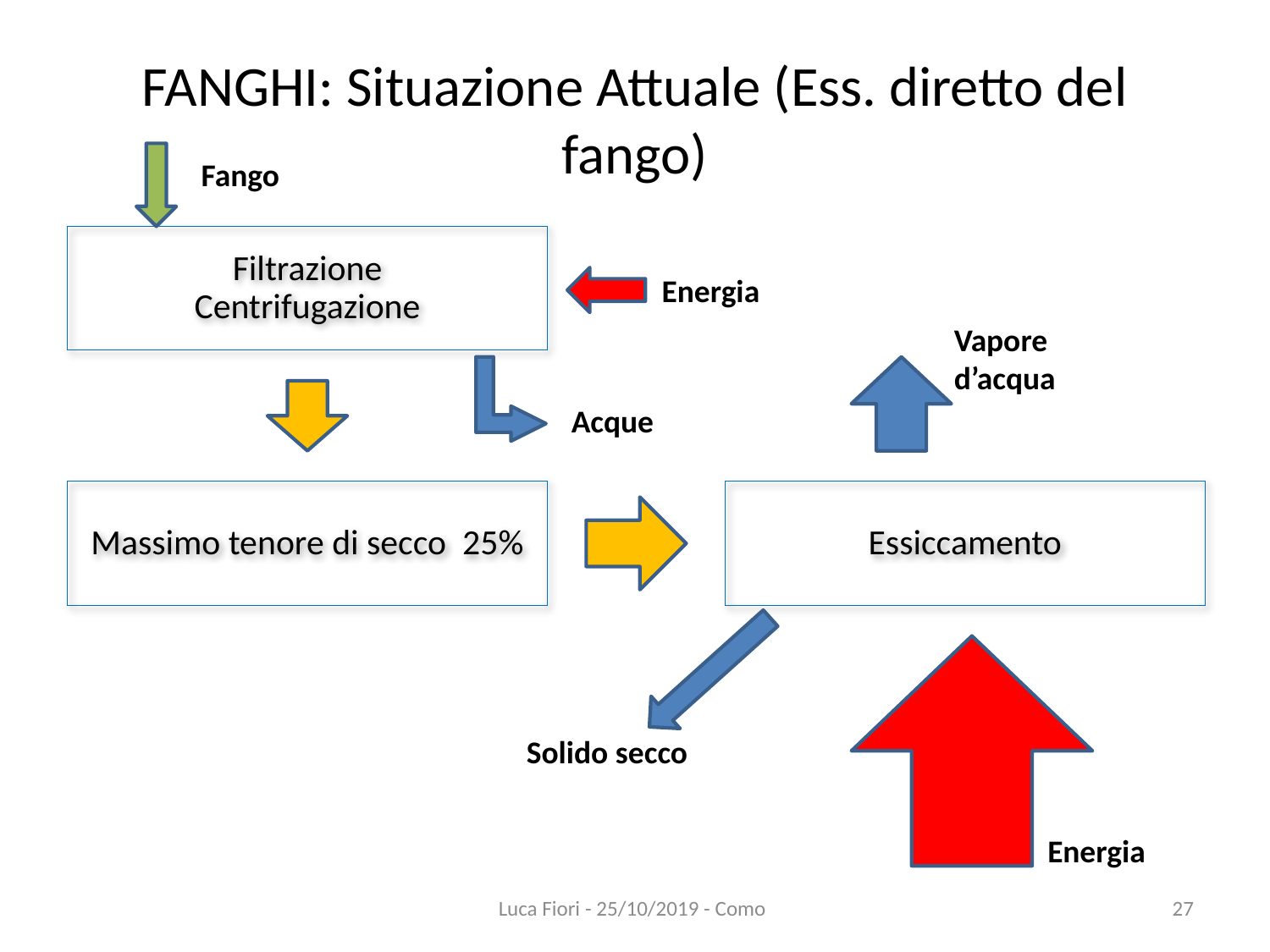

# FANGHI: Situazione Attuale (Ess. diretto del fango)

Fango
Filtrazione
Centrifugazione
Energia

Vapore d’acqua

Acque
Massimo tenore di secco  25%
Essiccamento

Solido secco
Energia
Luca Fiori - 25/10/2019 - Como
27